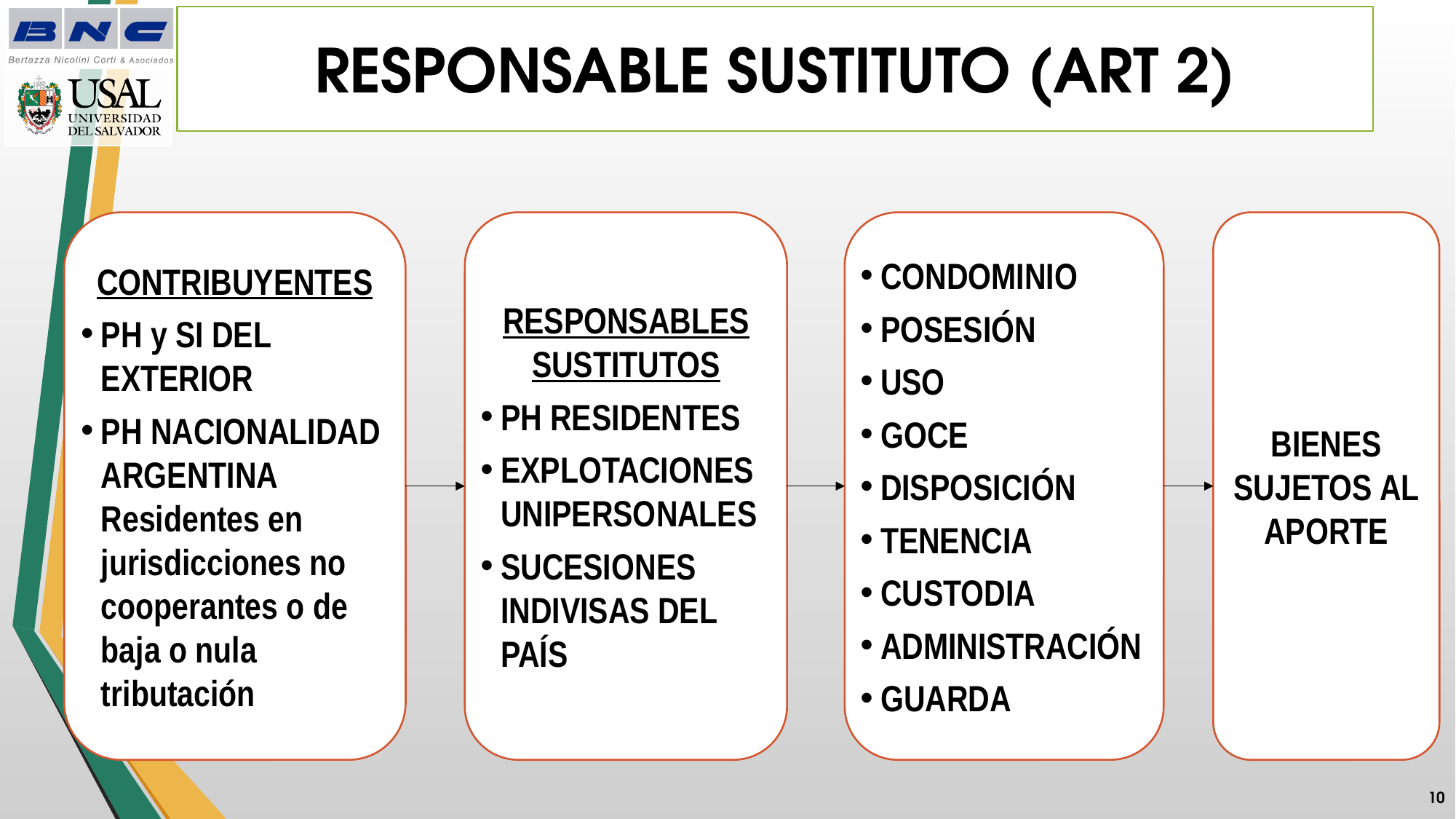

# RESPONSABLE SUSTITUTO (ART 2)
RESPONSABLES SUSTITUTOS
PH RESIDENTES
EXPLOTACIONES UNIPERSONALES
SUCESIONES INDIVISAS DEL PAÍS
CONDOMINIO
POSESIÓN
USO
GOCE
DISPOSICIÓN
TENENCIA
CUSTODIA
ADMINISTRACIÓN
GUARDA
BIENES SUJETOS AL APORTE
CONTRIBUYENTES
PH y SI DEL EXTERIOR
PH NACIONALIDAD ARGENTINA Residentes en jurisdicciones no cooperantes o de baja o nula tributación
10